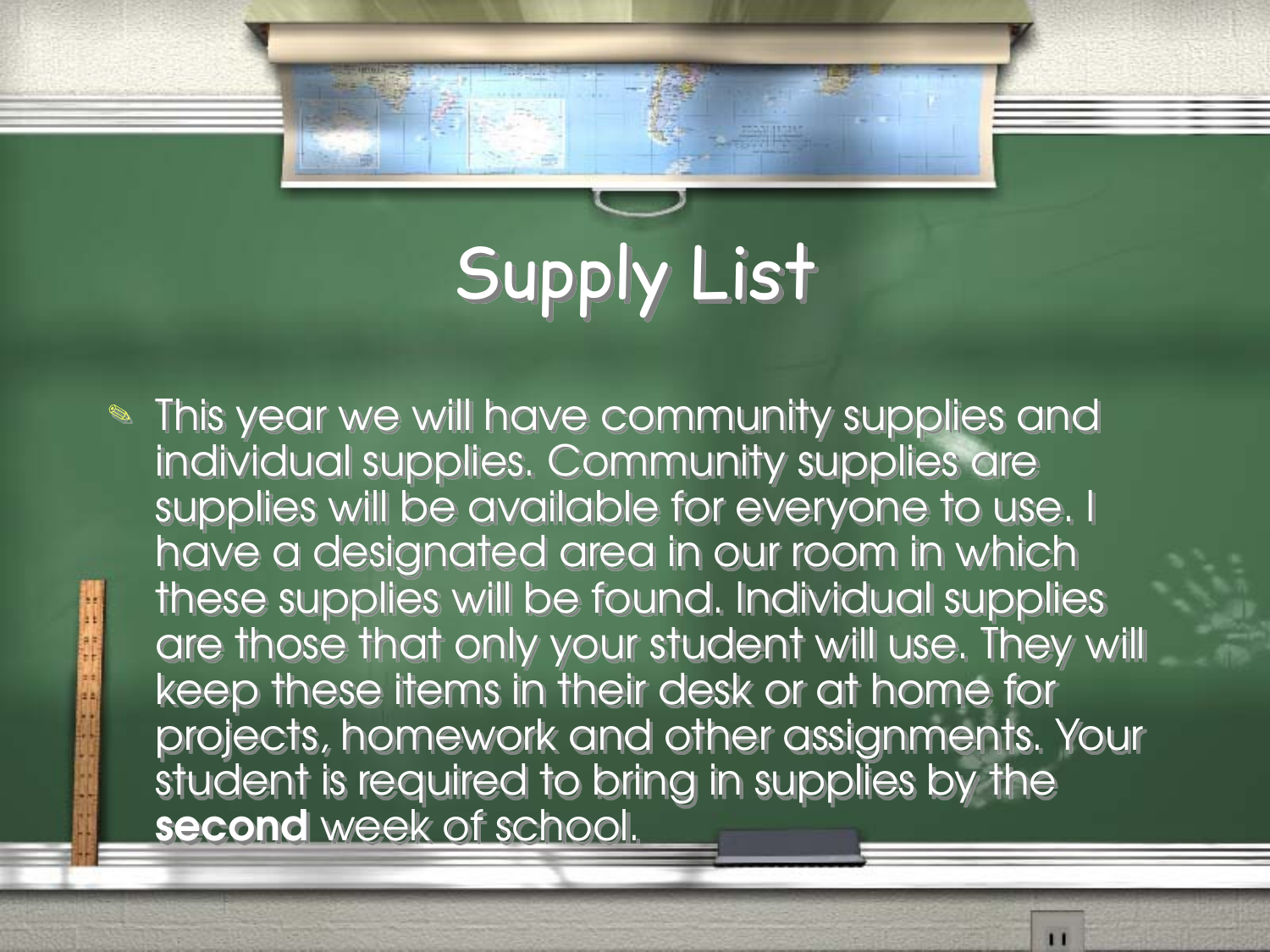

# Supply List

This year we will have community supplies and individual supplies. Community supplies are supplies will be available for everyone to use. I have a designated area in our room in which these supplies will be found. Individual supplies are those that only your student will use. They will keep these items in their desk or at home for projects, homework and other assignments. Your student is required to bring in supplies by the second week of school.